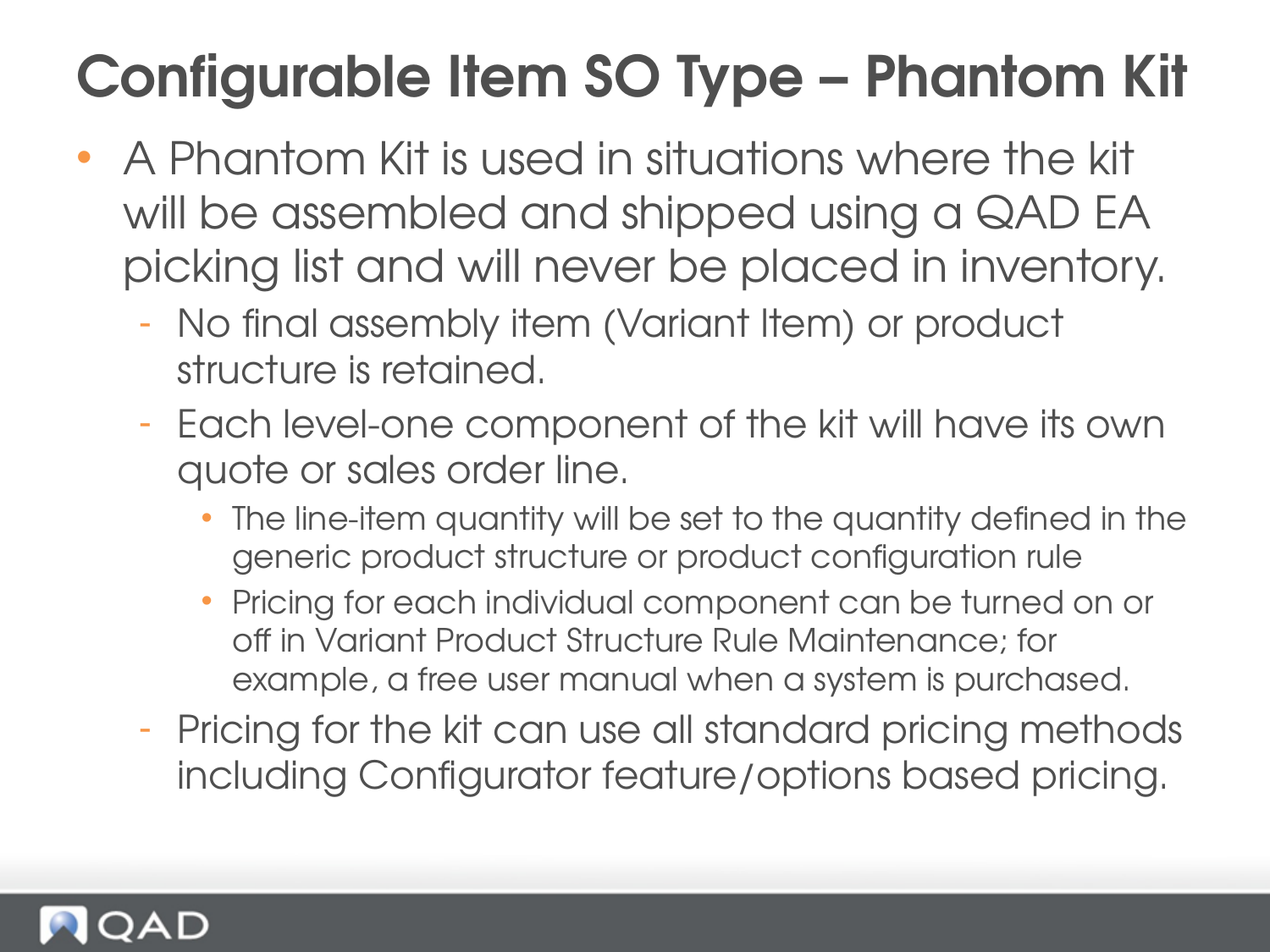

# Configurable Item SO Type – Phantom Kit
A Phantom Kit is used in situations where the kit will be assembled and shipped using a QAD EA picking list and will never be placed in inventory.
No final assembly item (Variant Item) or product structure is retained.
Each level-one component of the kit will have its own quote or sales order line.
The line-item quantity will be set to the quantity defined in the generic product structure or product configuration rule
Pricing for each individual component can be turned on or off in Variant Product Structure Rule Maintenance; for example, a free user manual when a system is purchased.
Pricing for the kit can use all standard pricing methods including Configurator feature/options based pricing.